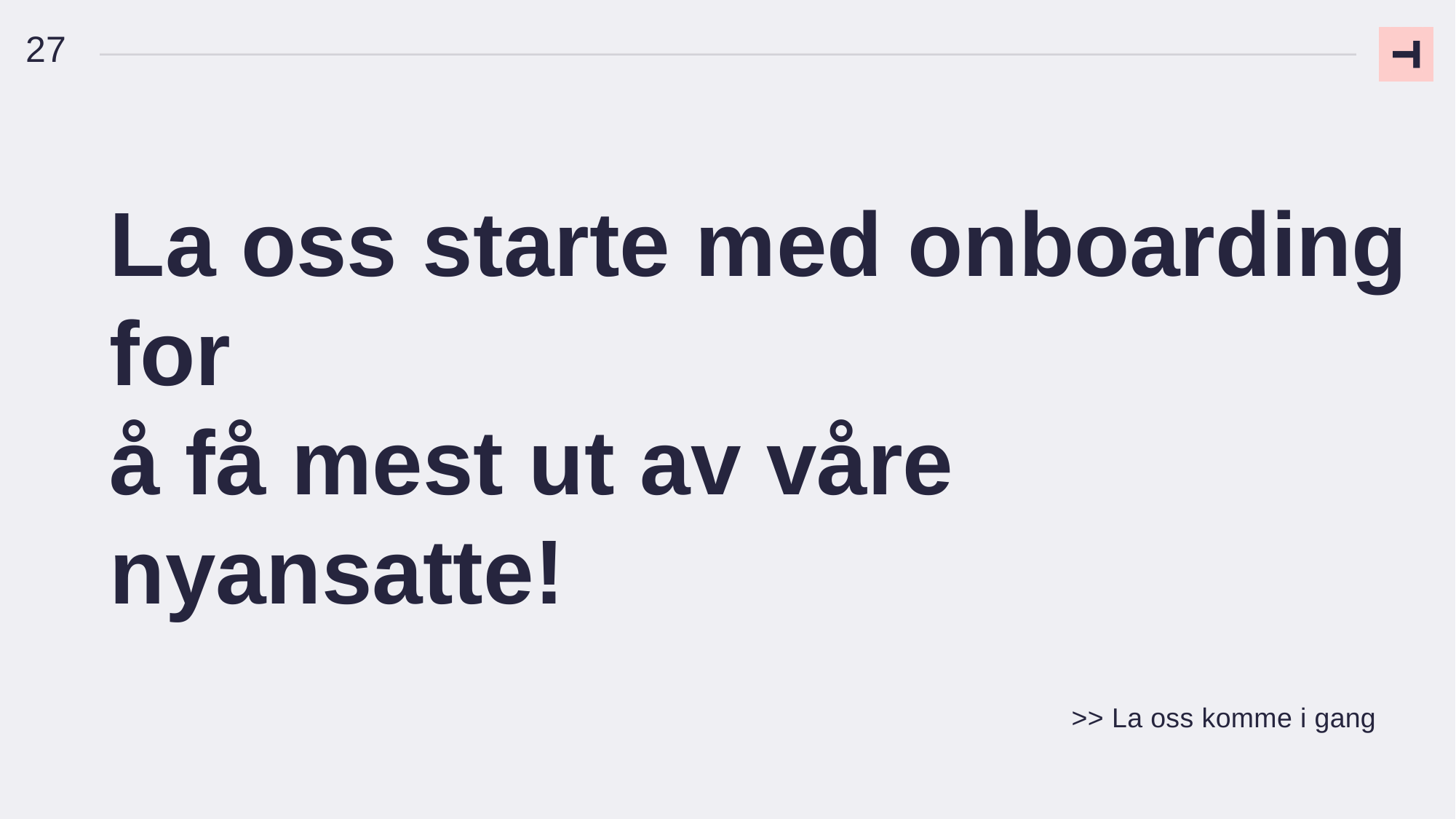

27
La oss starte med onboarding for
å få mest ut av våre nyansatte!
>> La oss komme i gang